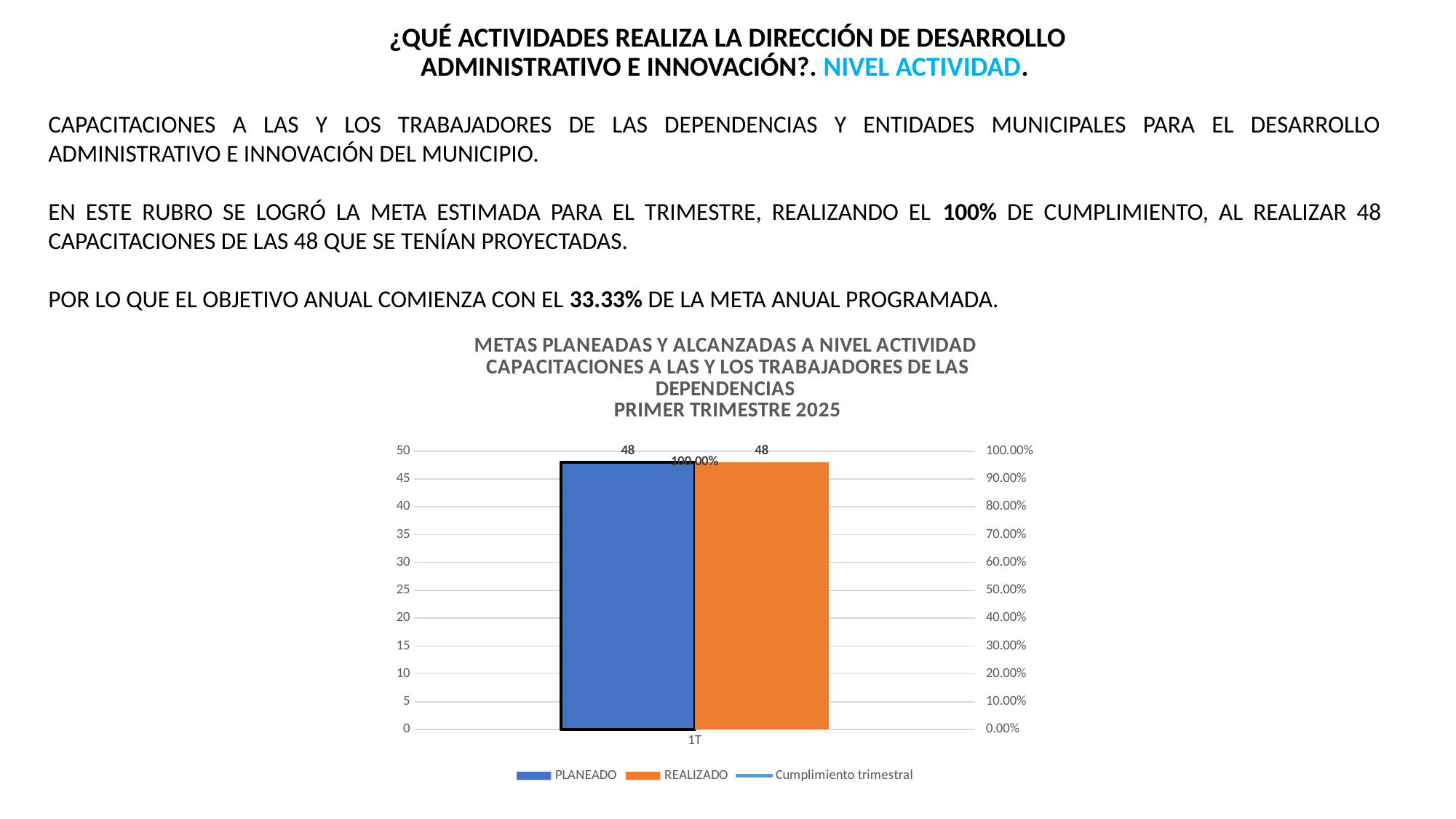

¿QUÉ ACTIVIDADES REALIZA LA DIRECCIÓN DE DESARROLLO ADMINISTRATIVO E INNOVACIÓN?. NIVEL ACTIVIDAD.
CAPACITACIONES A LAS Y LOS TRABAJADORES DE LAS DEPENDENCIAS Y ENTIDADES MUNICIPALES PARA EL DESARROLLO ADMINISTRATIVO E INNOVACIÓN DEL MUNICIPIO.

EN ESTE RUBRO SE LOGRÓ LA META ESTIMADA PARA EL TRIMESTRE, REALIZANDO EL 100% DE CUMPLIMIENTO, AL REALIZAR 48 CAPACITACIONES DE LAS 48 QUE SE TENÍAN PROYECTADAS.

POR LO QUE EL OBJETIVO ANUAL COMIENZA CON EL 33.33% DE LA META ANUAL PROGRAMADA.

### Chart: METAS PLANEADAS Y ALCANZADAS A NIVEL ACTIVIDAD
CAPACITACIONES A LAS Y LOS TRABAJADORES DE LAS DEPENDENCIAS
PRIMER TRIMESTRE 2025

| Category | PLANEADO | REALIZADO | Cumplimiento trimestral |
|---|---|---|---|
| 1T | 48.0 | 48.0 | 1.0 |